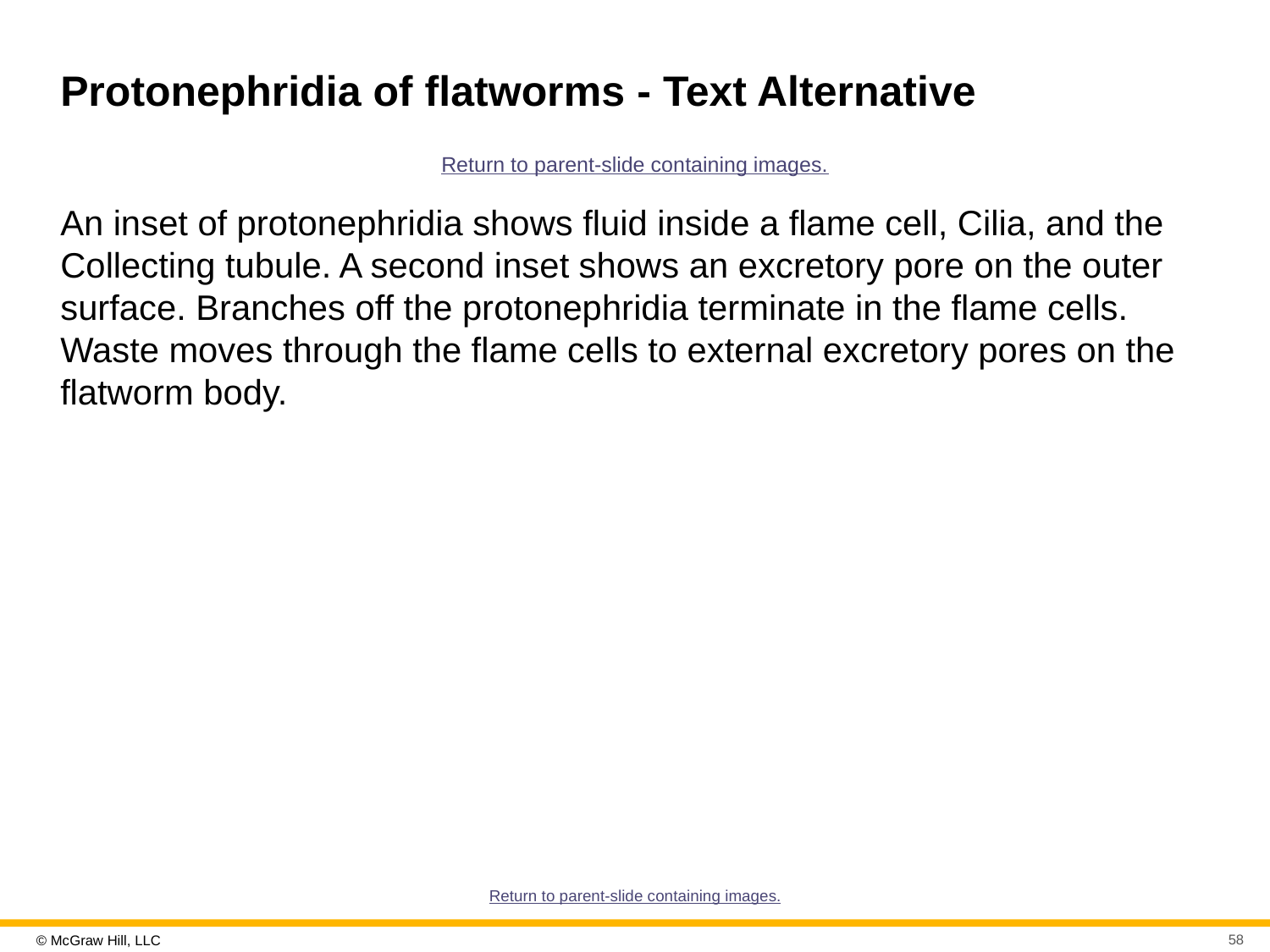

# Protonephridia of flatworms - Text Alternative
Return to parent-slide containing images.
An inset of protonephridia shows fluid inside a flame cell, Cilia, and the Collecting tubule. A second inset shows an excretory pore on the outer surface. Branches off the protonephridia terminate in the flame cells. Waste moves through the flame cells to external excretory pores on the flatworm body.
Return to parent-slide containing images.
58